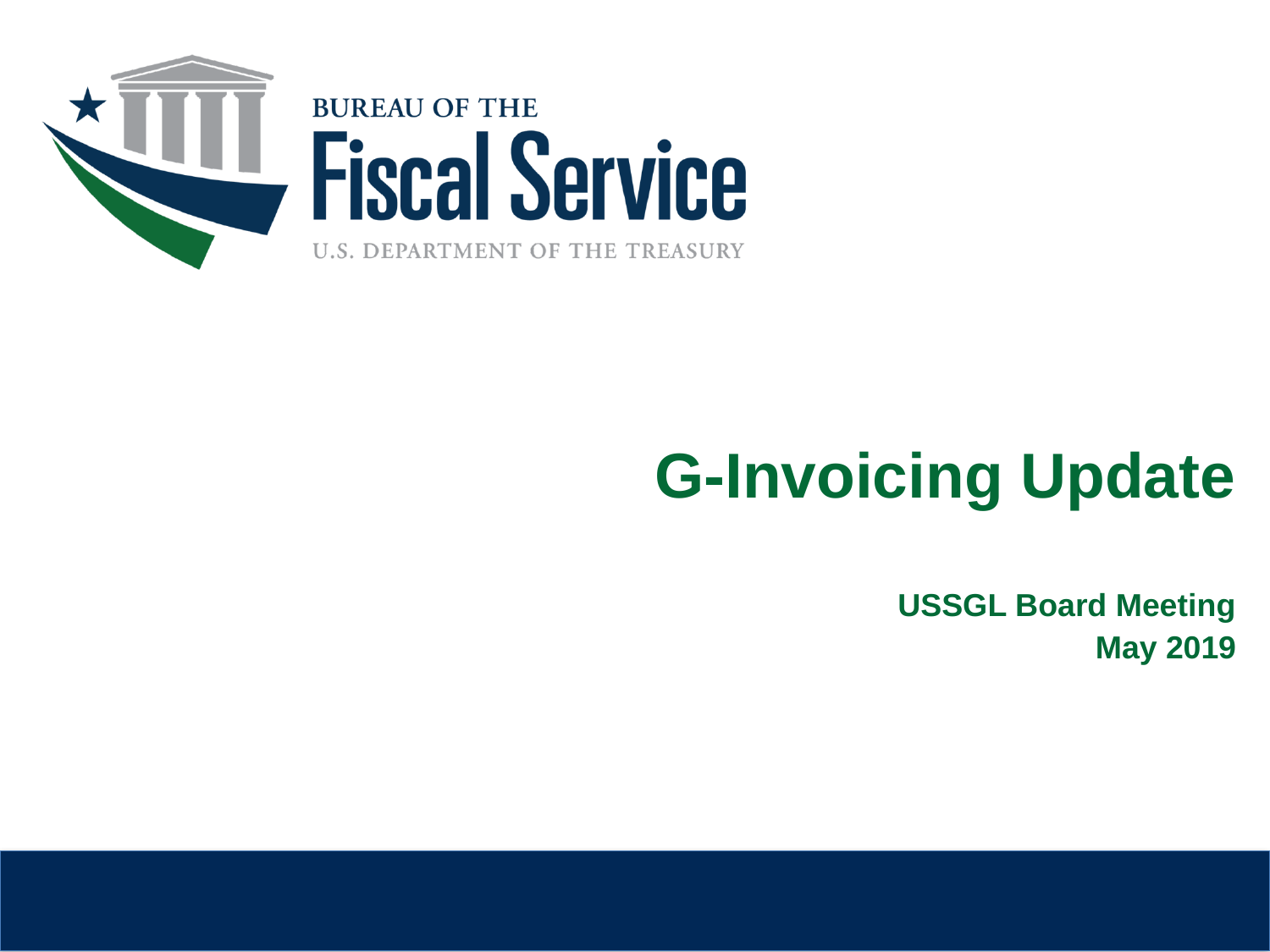

G-Invoicing Update
USSGL Board Meeting
May 2019